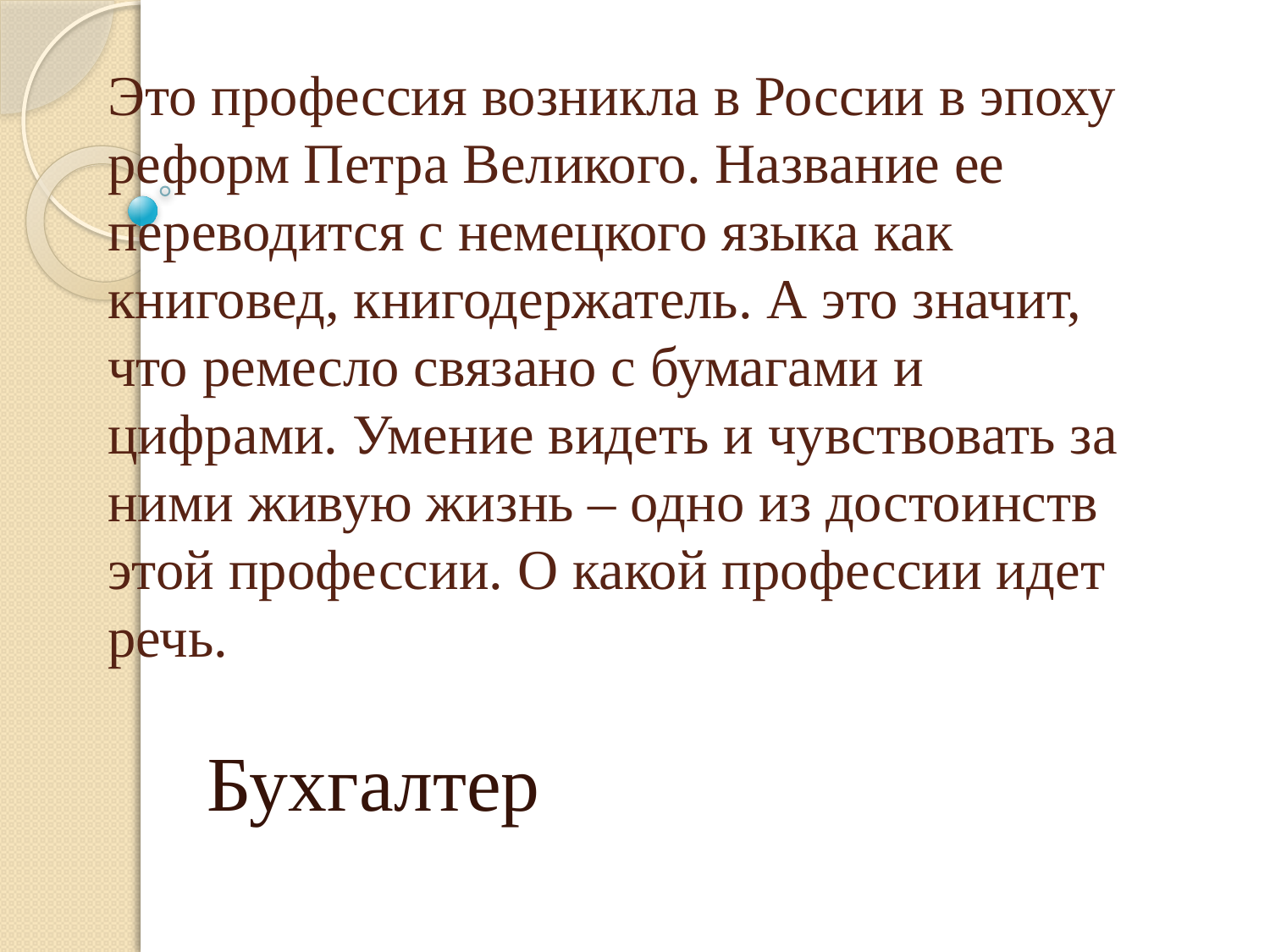

# Это профессия возникла в России в эпоху реформ Петра Великого. Название ее переводится с немецкого языка как книговед, книгодержатель. А это значит, что ремесло связано с бумагами и цифрами. Умение видеть и чувствовать за ними живую жизнь – одно из достоинств этой профессии. О какой профессии идет речь.
Бухгалтер